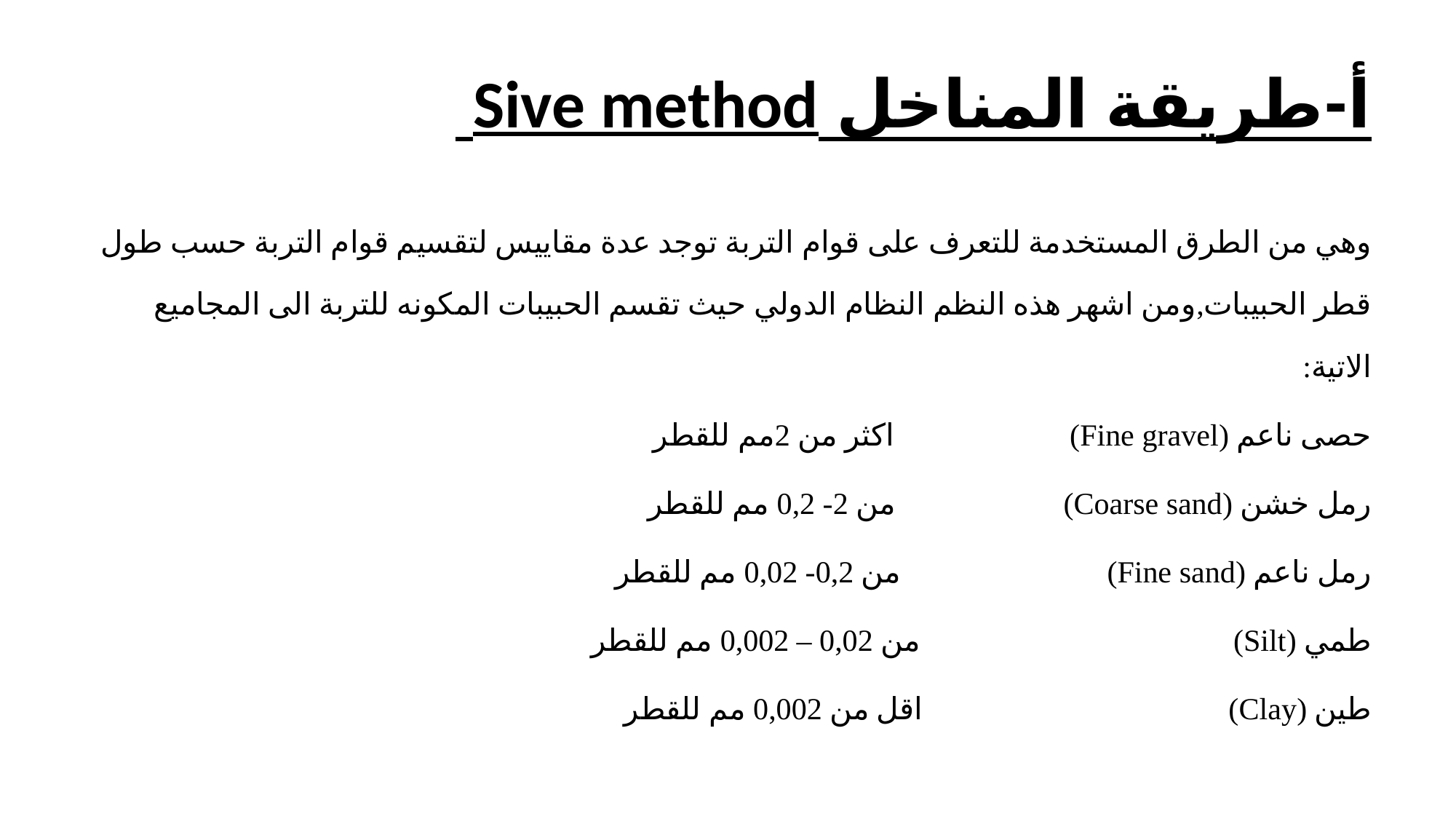

# أ-طريقة المناخل Sive method
وهي من الطرق المستخدمة للتعرف على قوام التربة توجد عدة مقاييس لتقسيم قوام التربة حسب طول قطر الحبيبات,ومن اشهر هذه النظم النظام الدولي حيث تقسم الحبيبات المكونه للتربة الى المجاميع الاتية:
حصى ناعم (Fine gravel)                       اكثر من 2مم للقطر
رمل خشن (Coarse sand)                      من 2- 0,2 مم للقطر
رمل ناعم (Fine sand)                           من 0,2- 0,02 مم للقطر
طمي (Silt)                                         من 0,02 – 0,002 مم للقطر
طين (Clay)                                        اقل من 0,002 مم للقطر